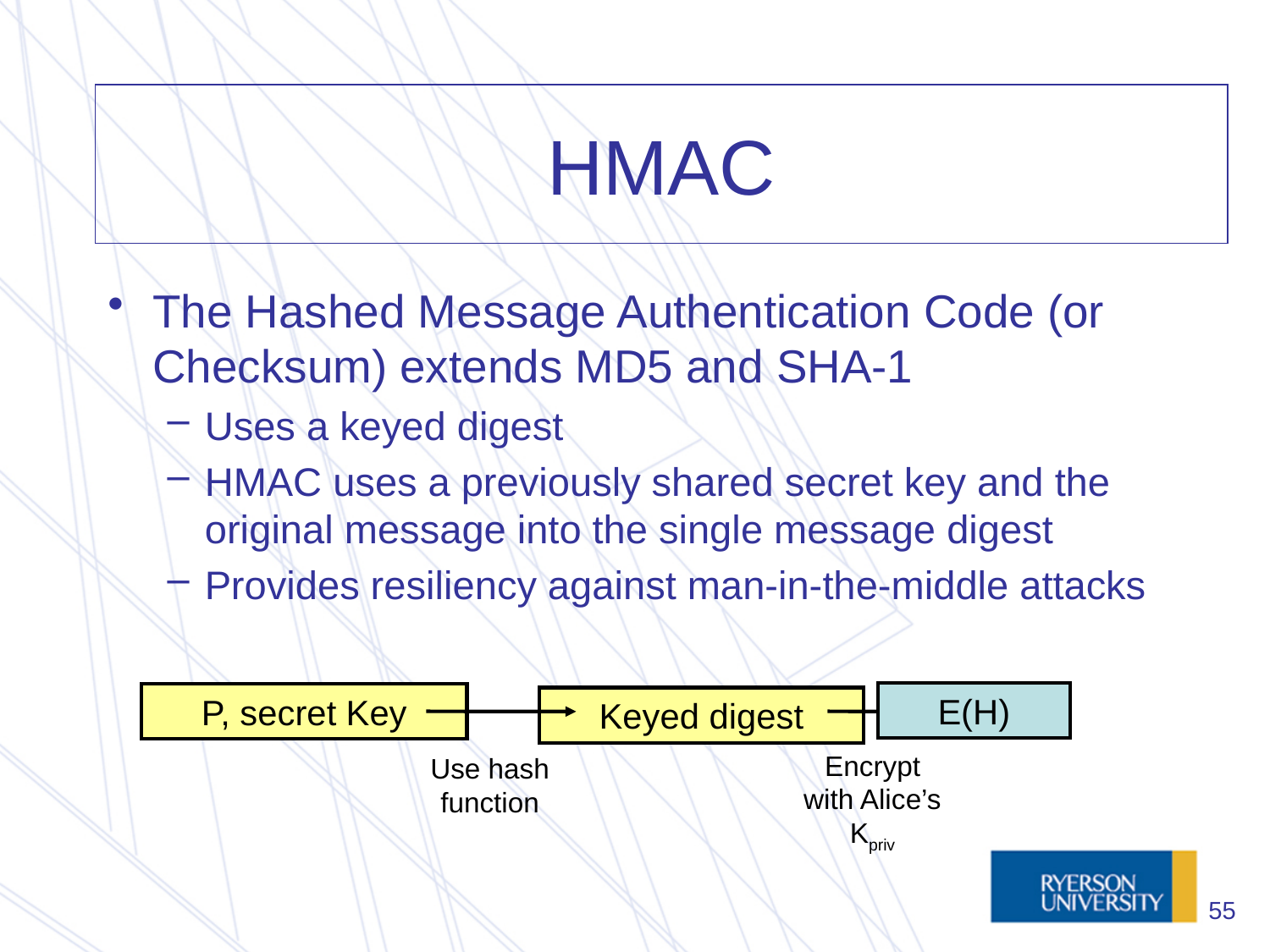

# HMAC
The Hashed Message Authentication Code (or Checksum) extends MD5 and SHA-1
Uses a keyed digest
HMAC uses a previously shared secret key and the original message into the single message digest
Provides resiliency against man-in-the-middle attacks

E(H)‏
P, secret Key
Keyed digest

Encrypt with Alice’s Kpriv
Use hash function
55